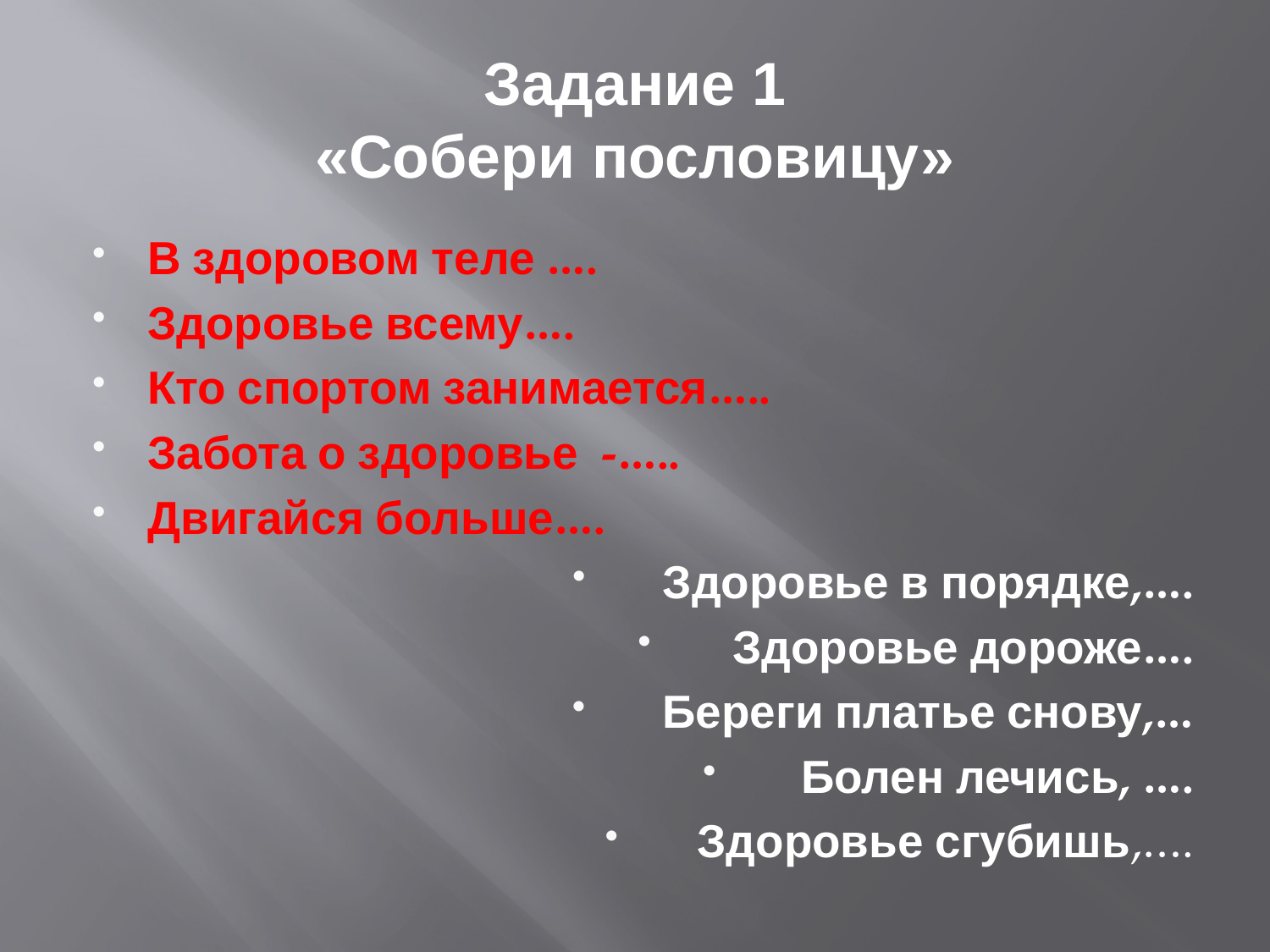

# Задание 1 «Собери пословицу»
В здоровом теле ….
Здоровье всему….
Кто спортом занимается…..
Забота о здоровье  -…..
Двигайся больше….
Здоровье в порядке,….
Здоровье дороже….
Береги платье снову,…
Болен лечись, ….
Здоровье сгубишь,….